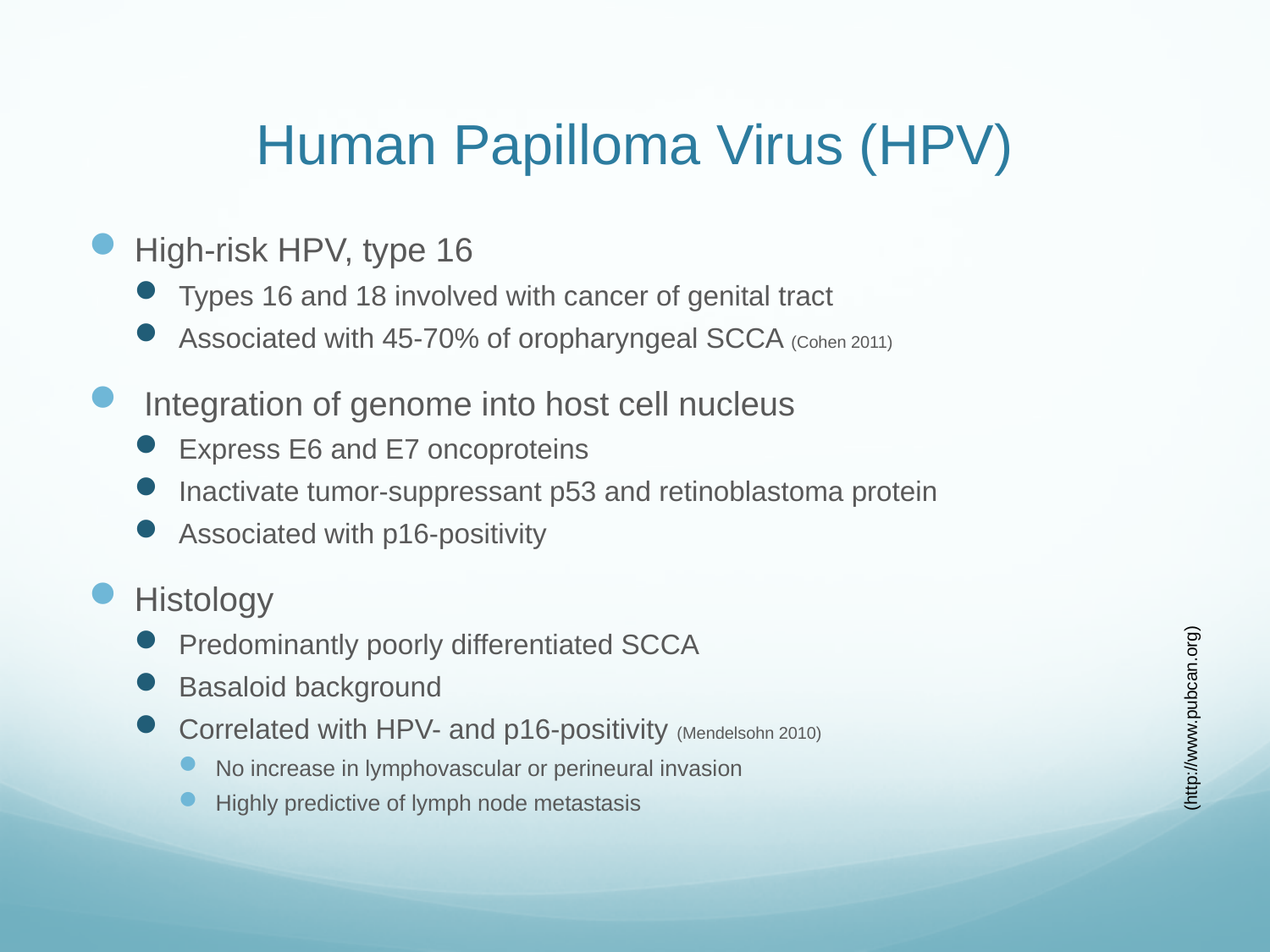

# Human Papilloma Virus (HPV)
High-risk HPV, type 16
Types 16 and 18 involved with cancer of genital tract
Associated with 45-70% of oropharyngeal SCCA (Cohen 2011)
 Integration of genome into host cell nucleus
Express E6 and E7 oncoproteins
Inactivate tumor-suppressant p53 and retinoblastoma protein
Associated with p16-positivity
Histology
Predominantly poorly differentiated SCCA
Basaloid background
Correlated with HPV- and p16-positivity (Mendelsohn 2010)
No increase in lymphovascular or perineural invasion
Highly predictive of lymph node metastasis
(http://www.pubcan.org)